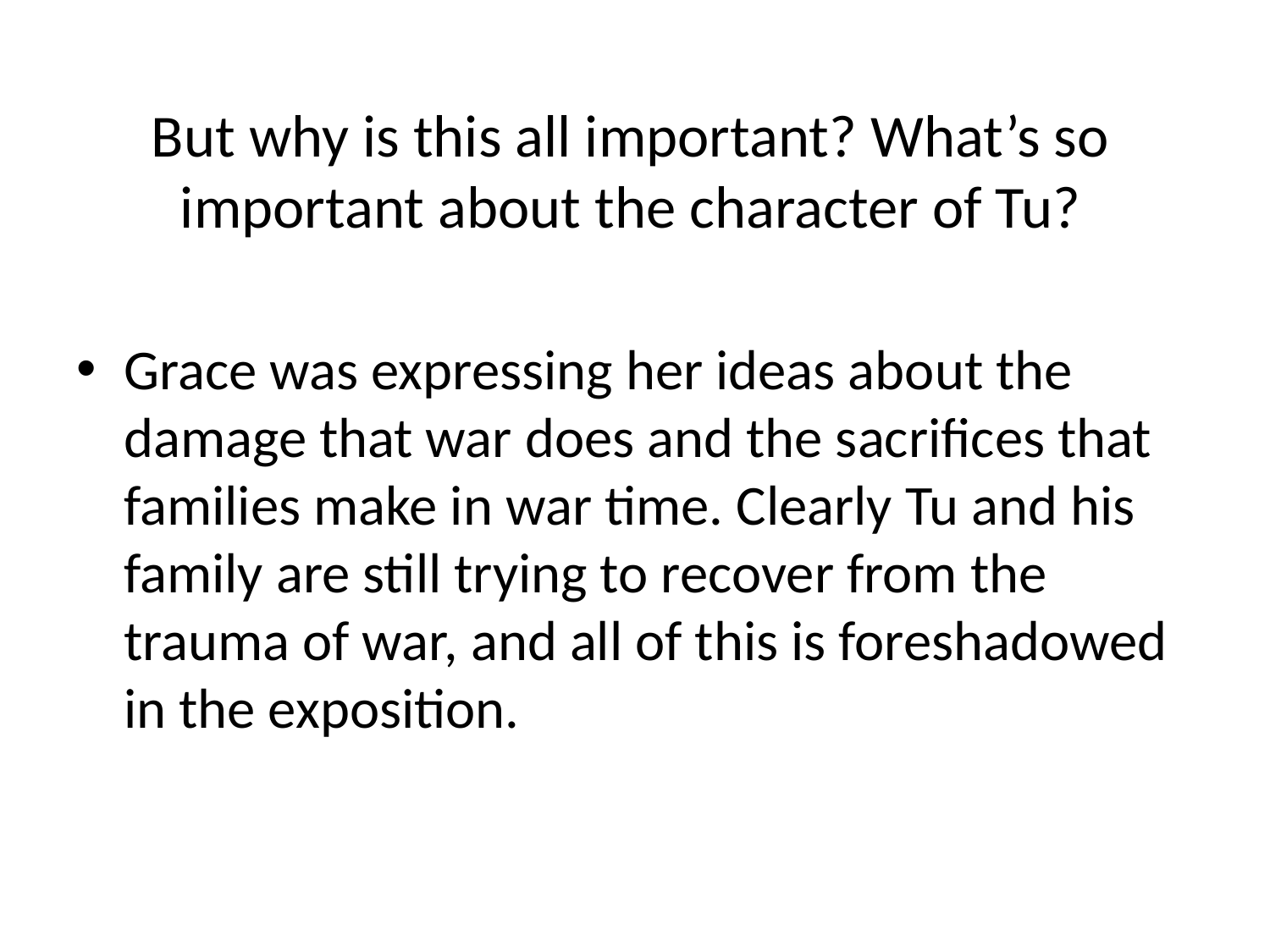

# But why is this all important? What’s so important about the character of Tu?
Grace was expressing her ideas about the damage that war does and the sacrifices that families make in war time. Clearly Tu and his family are still trying to recover from the trauma of war, and all of this is foreshadowed in the exposition.